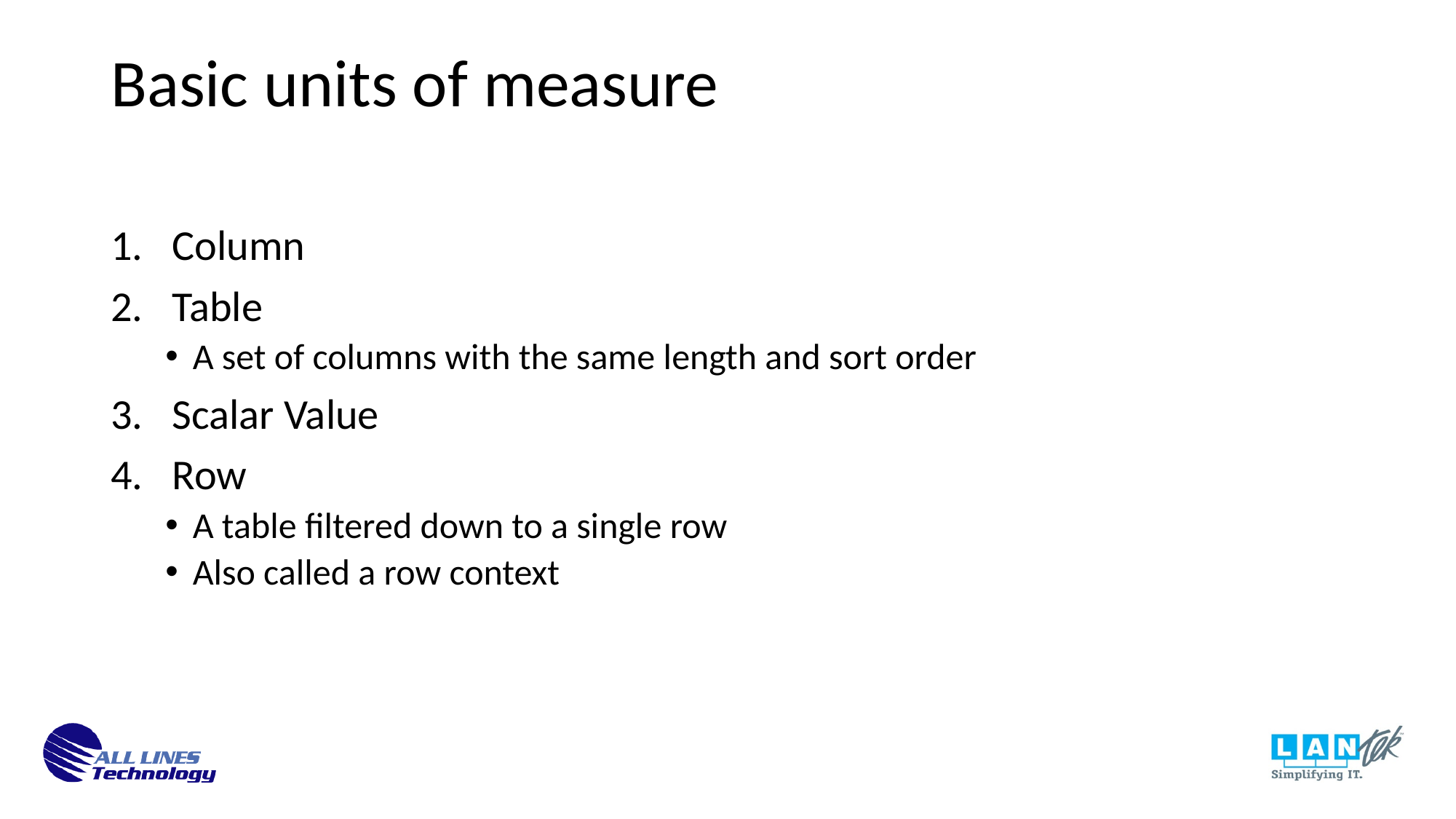

Basic units of measure
Column
Table
A set of columns with the same length and sort order
Scalar Value
Row
A table filtered down to a single row
Also called a row context